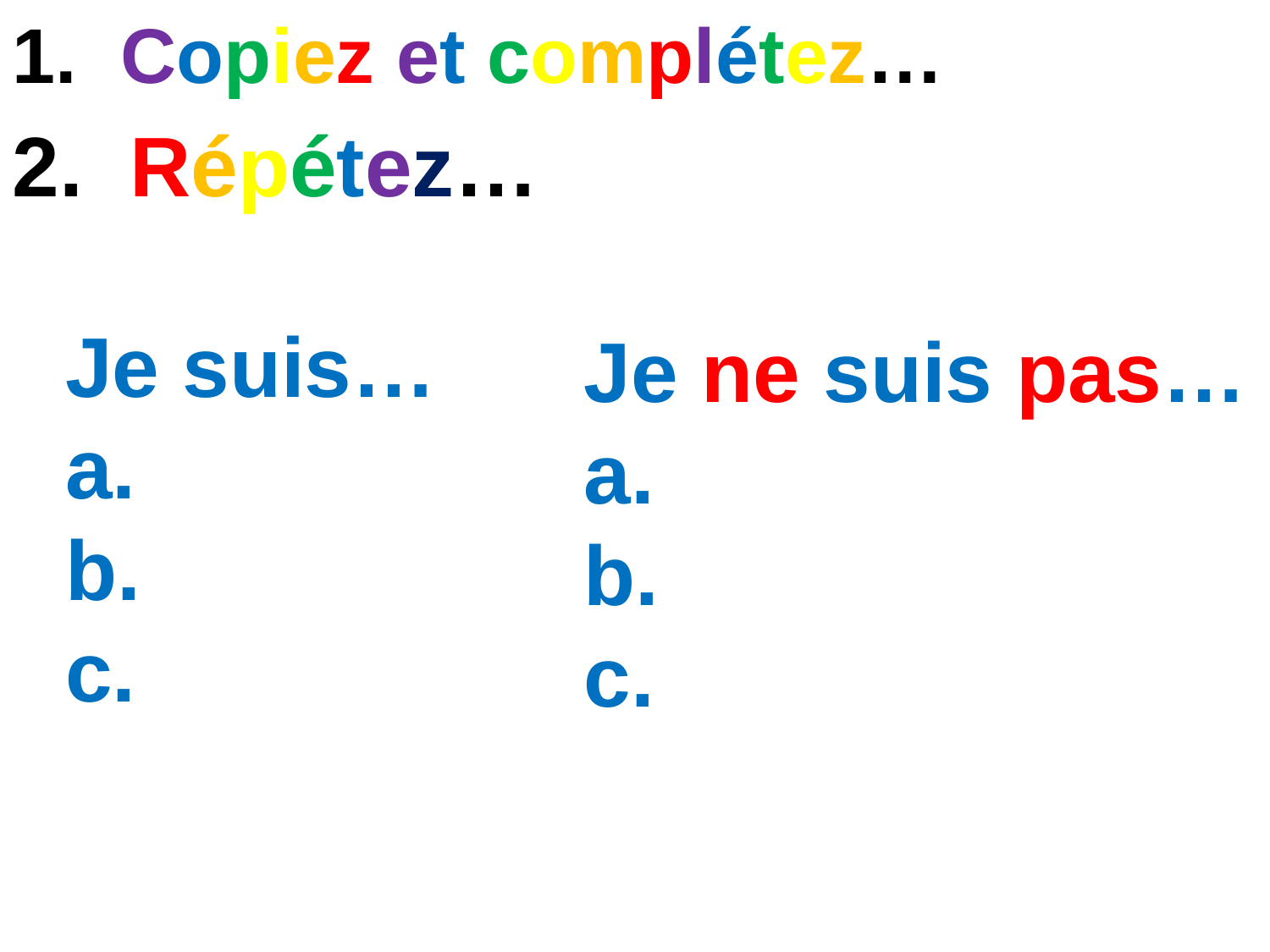

1.  Copiez et complétez…
2.  Répétez…
Je suis…
a.
b.
c.
Je ne suis pas…
a.
b.
c.